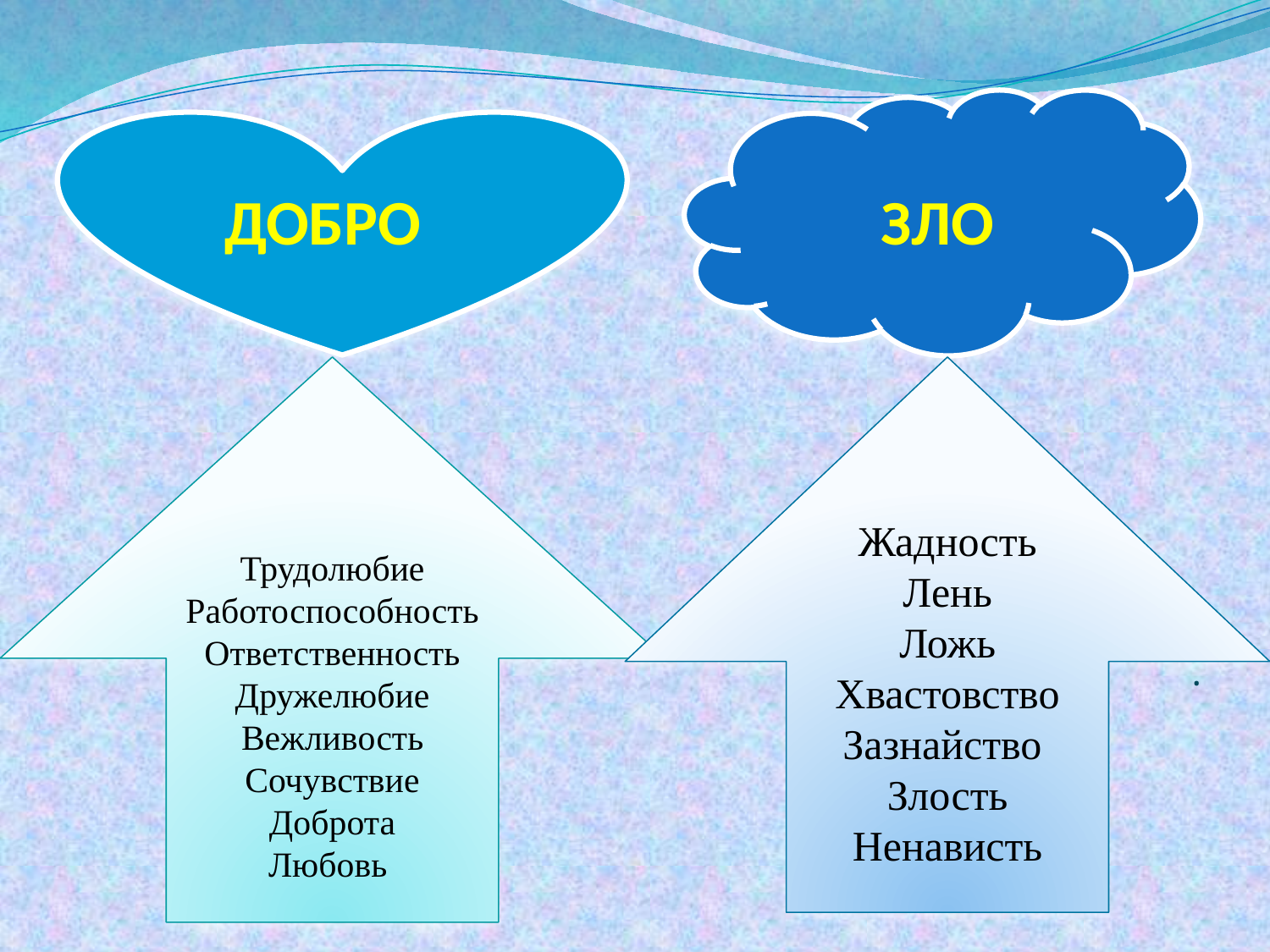

# ДОБРО                                ЗЛО

Трудолюбие
Работоспособность
Ответственность
Дружелюбие
Вежливость
Сочувствие
Доброта
Любовь
Жадность
Лень
Ложь
Хвастовство
Зазнайство
Злость
Ненависть

.